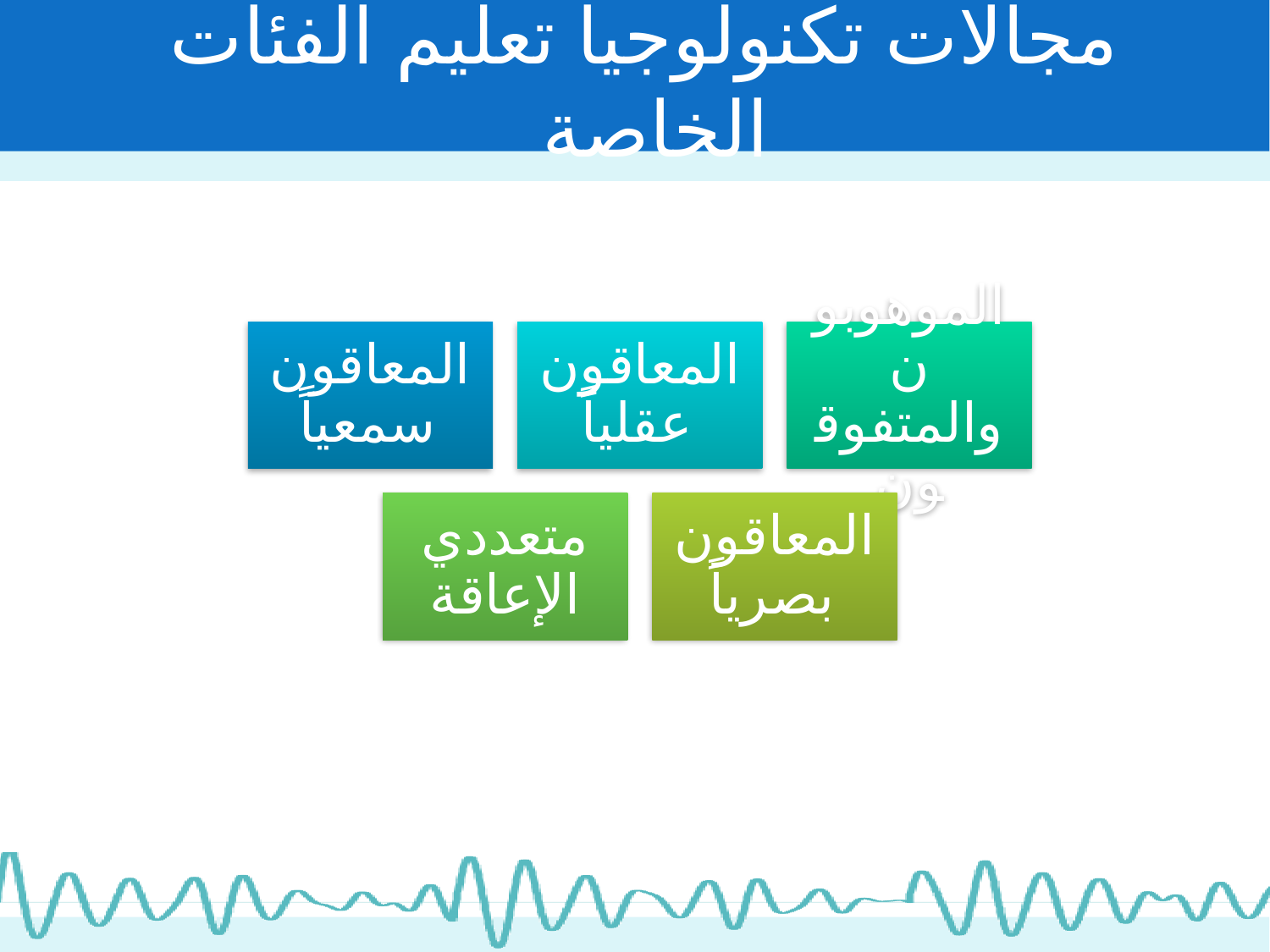

# مجالات تكنولوجيا تعليم الفئات الخاصة
المعاقون سمعياً
المعاقون عقلياً
الموهوبون والمتفوقون
متعددي الإعاقة
المعاقون بصرياً